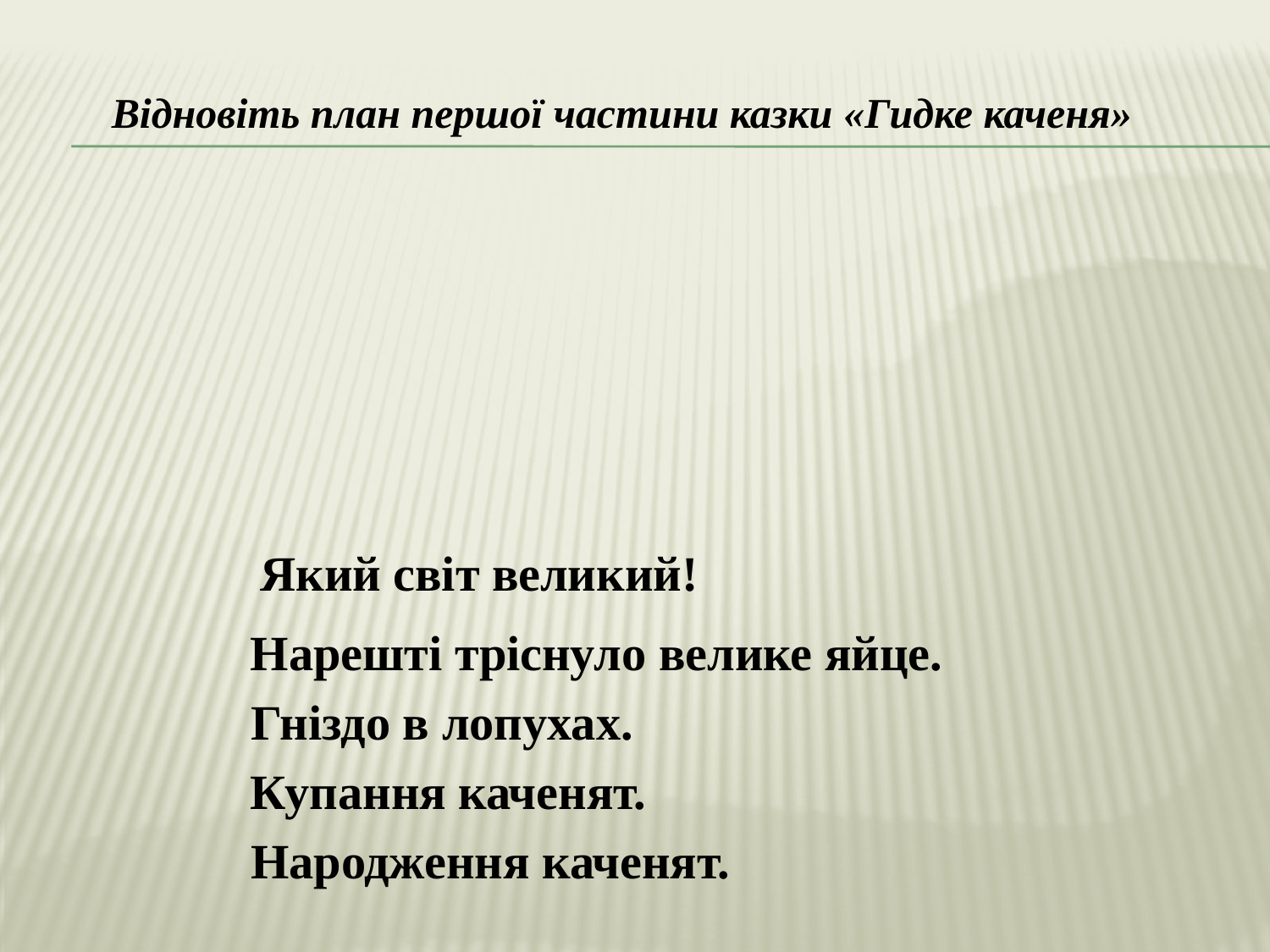

Відновіть план першої частини казки «Гидке каченя»
Який світ великий!
Нарешті тріснуло велике яйце.
Гніздо в лопухах.
Купання каченят.
Народження каченят.